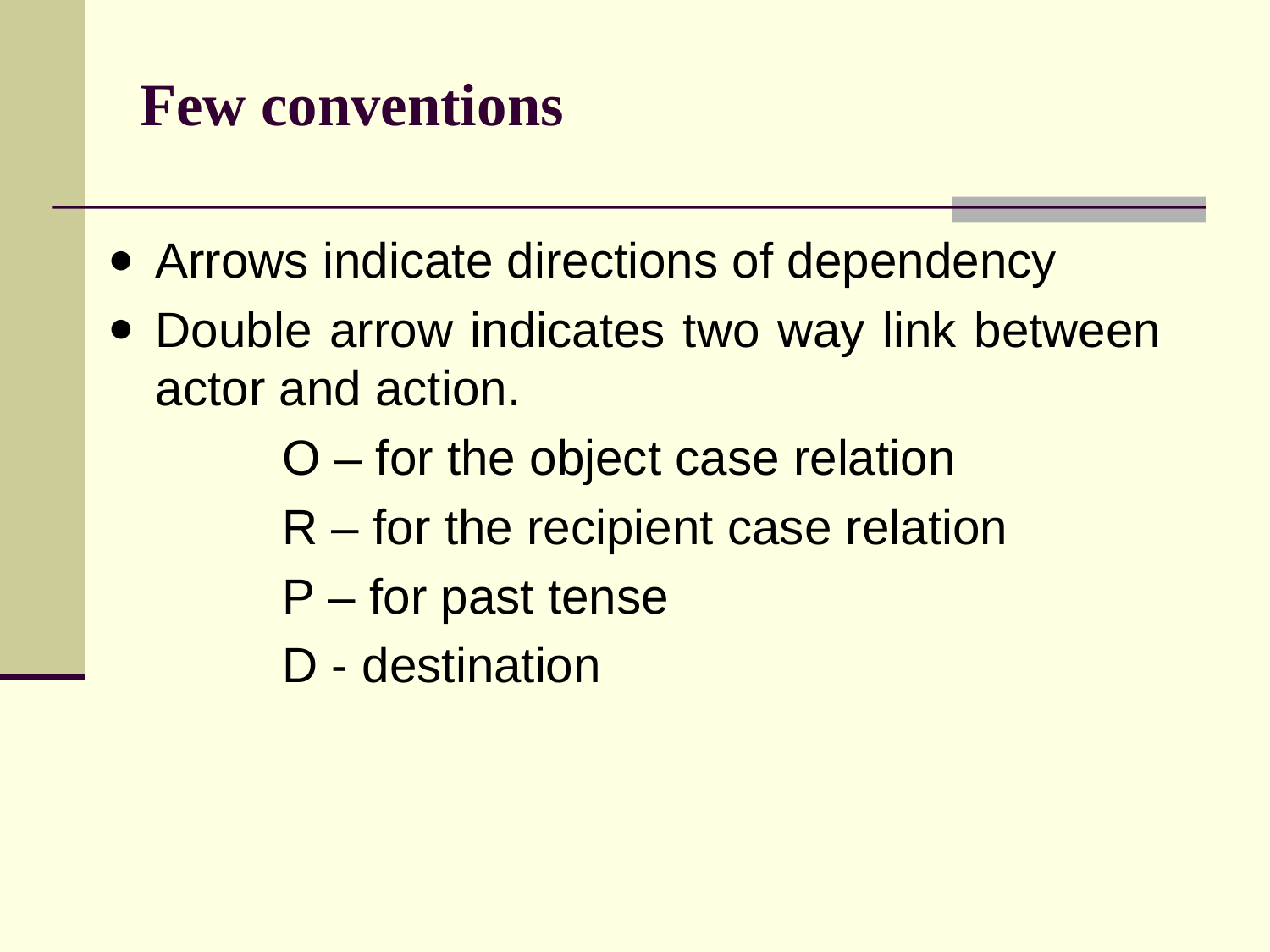

# Few conventions
Arrows indicate directions of dependency
Double arrow indicates two way link between actor and action.
		O – for the object case relation
		R – for the recipient case relation
		P – for past tense
		D - destination